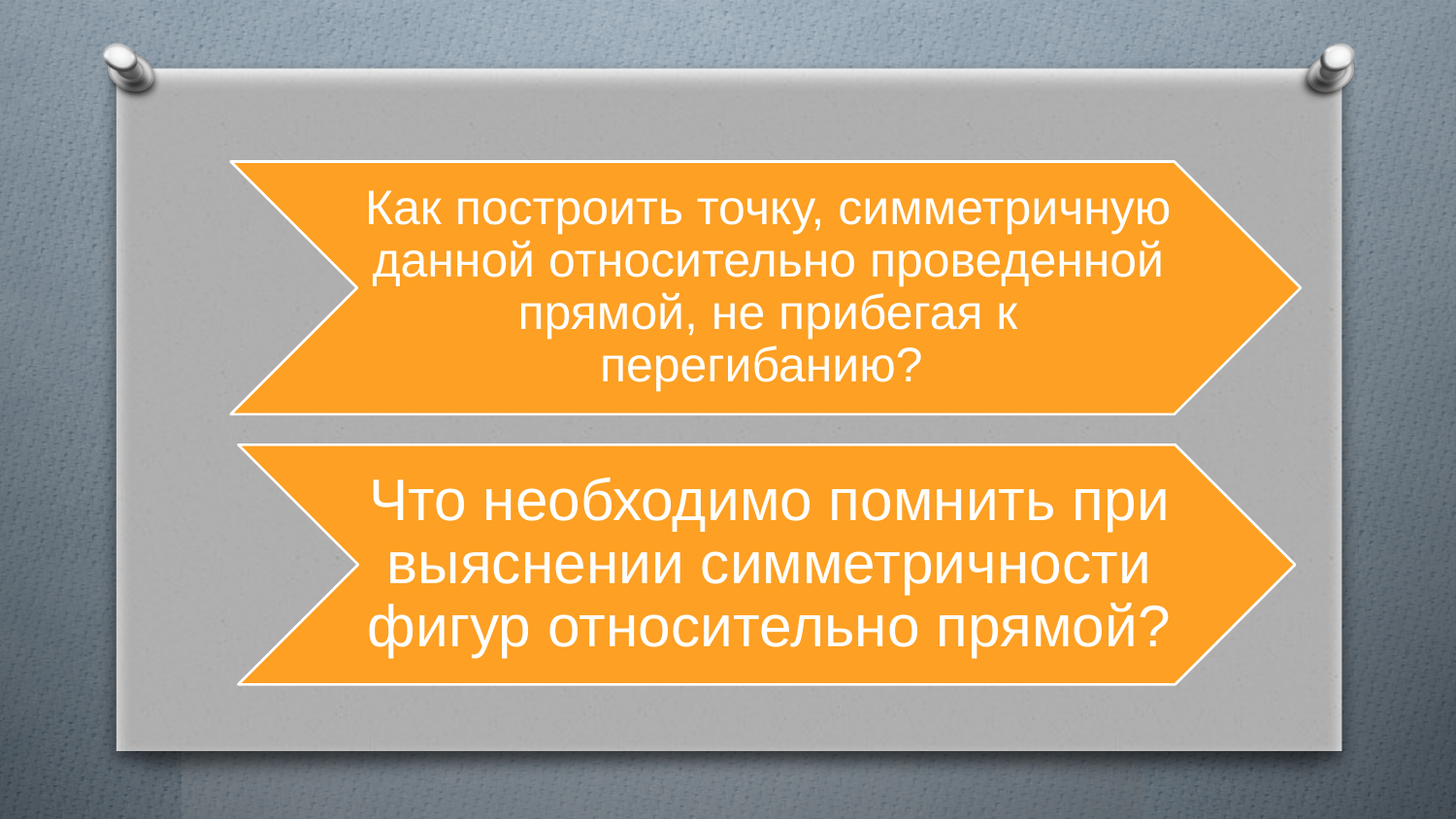

Как построить точку, симметричную данной относительно проведенной прямой, не прибегая к перегибанию?
Что необходимо помнить при выяснении симметричности фигур относительно прямой?